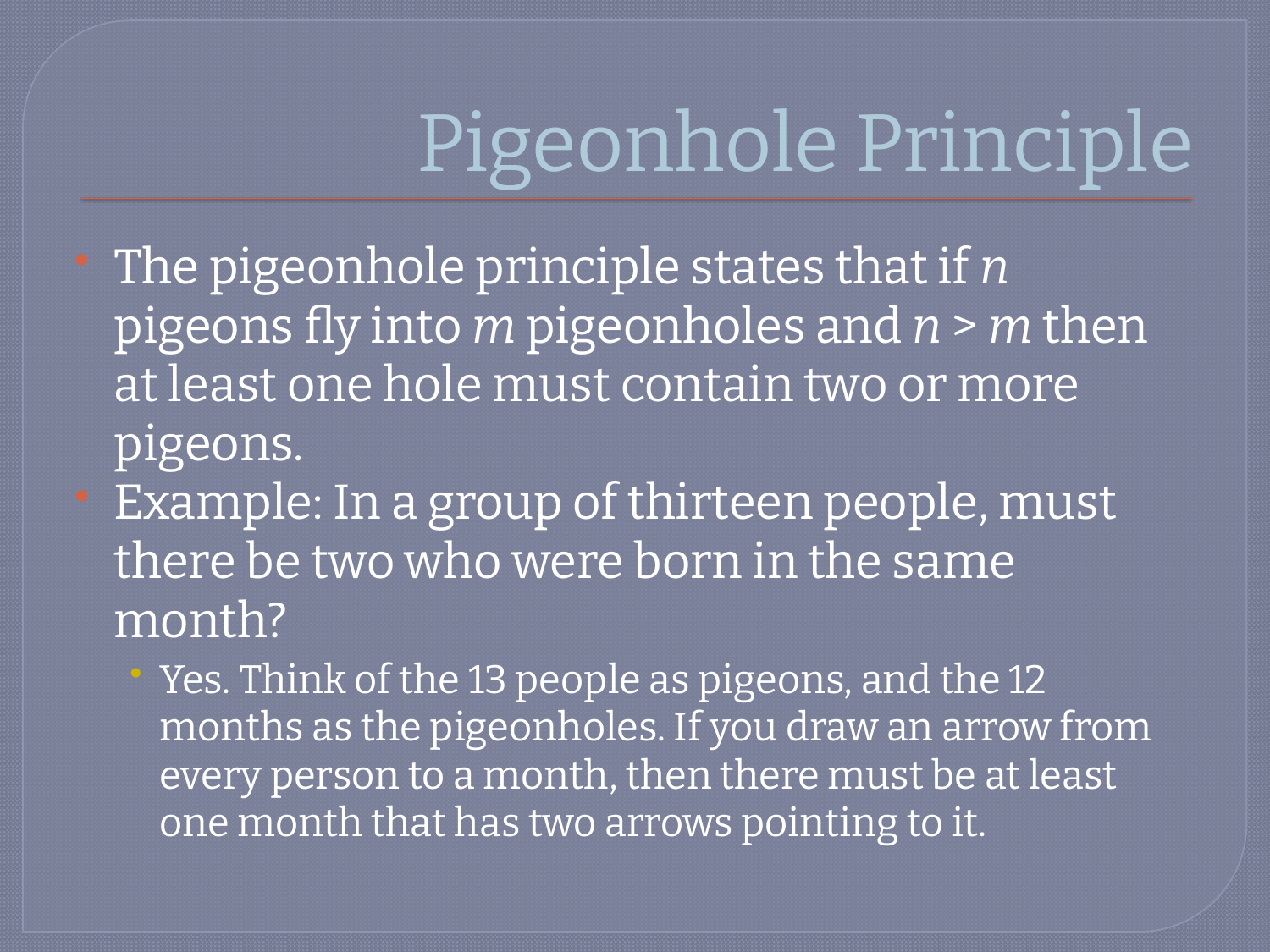

# Pigeonhole Principle
The pigeonhole principle states that if n  pigeons fly into m pigeonholes and n > m then at least one hole must contain two or more pigeons.
Example: In a group of thirteen people, must there be two who were born in the same month?
Yes. Think of the 13 people as pigeons, and the 12 months as the pigeonholes. If you draw an arrow from every person to a month, then there must be at least one month that has two arrows pointing to it.